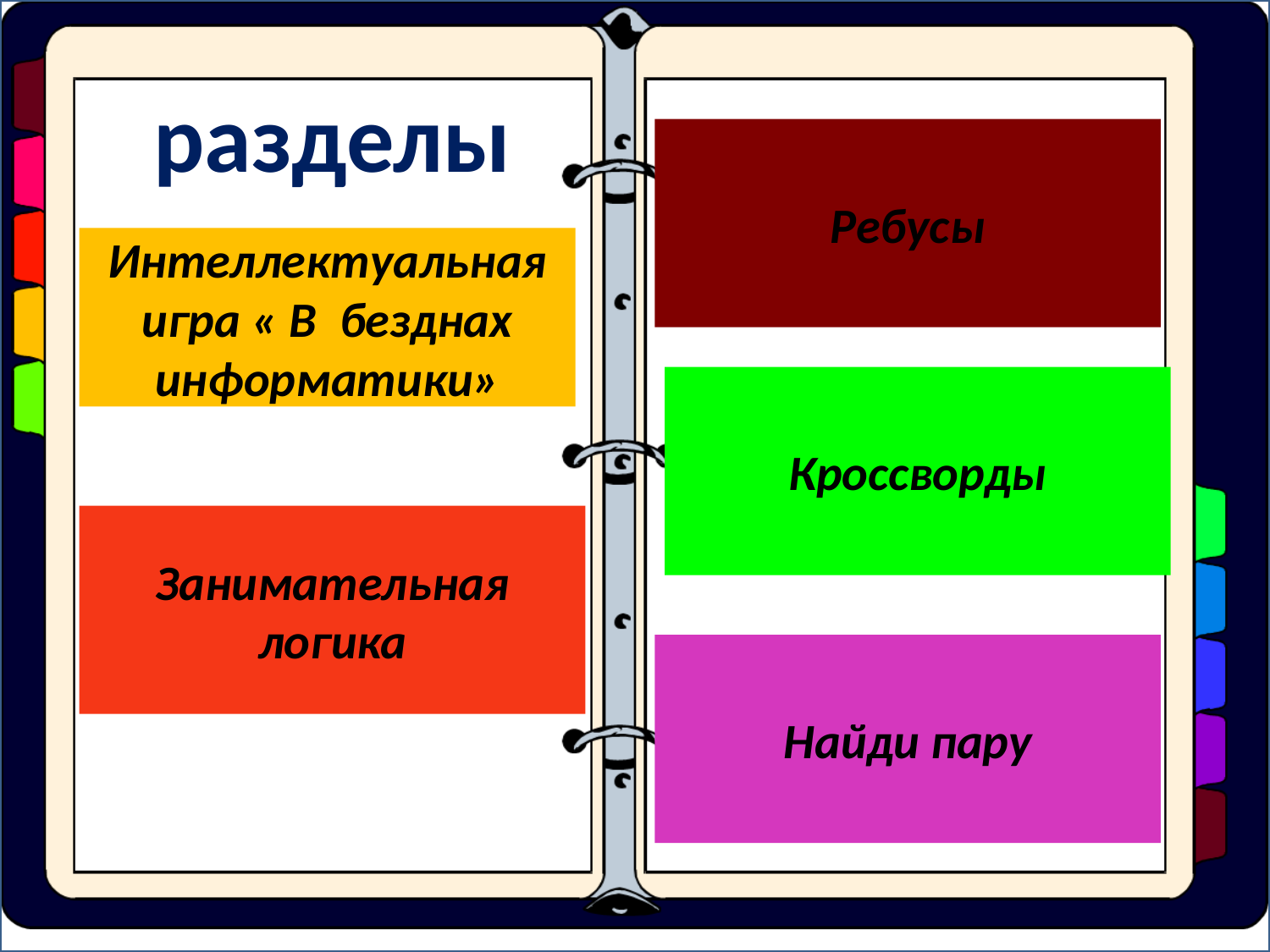

меню
разделы

Ребусы
Интеллектуальная игра
«В безднах информатики»
Интеллектуальная игра « В  безднах информатики»

2 Занимательная логика
Кроссворды

Занимательная логика
3 Ребусы
4 кроссворды
Найди пару
5 Найди пару